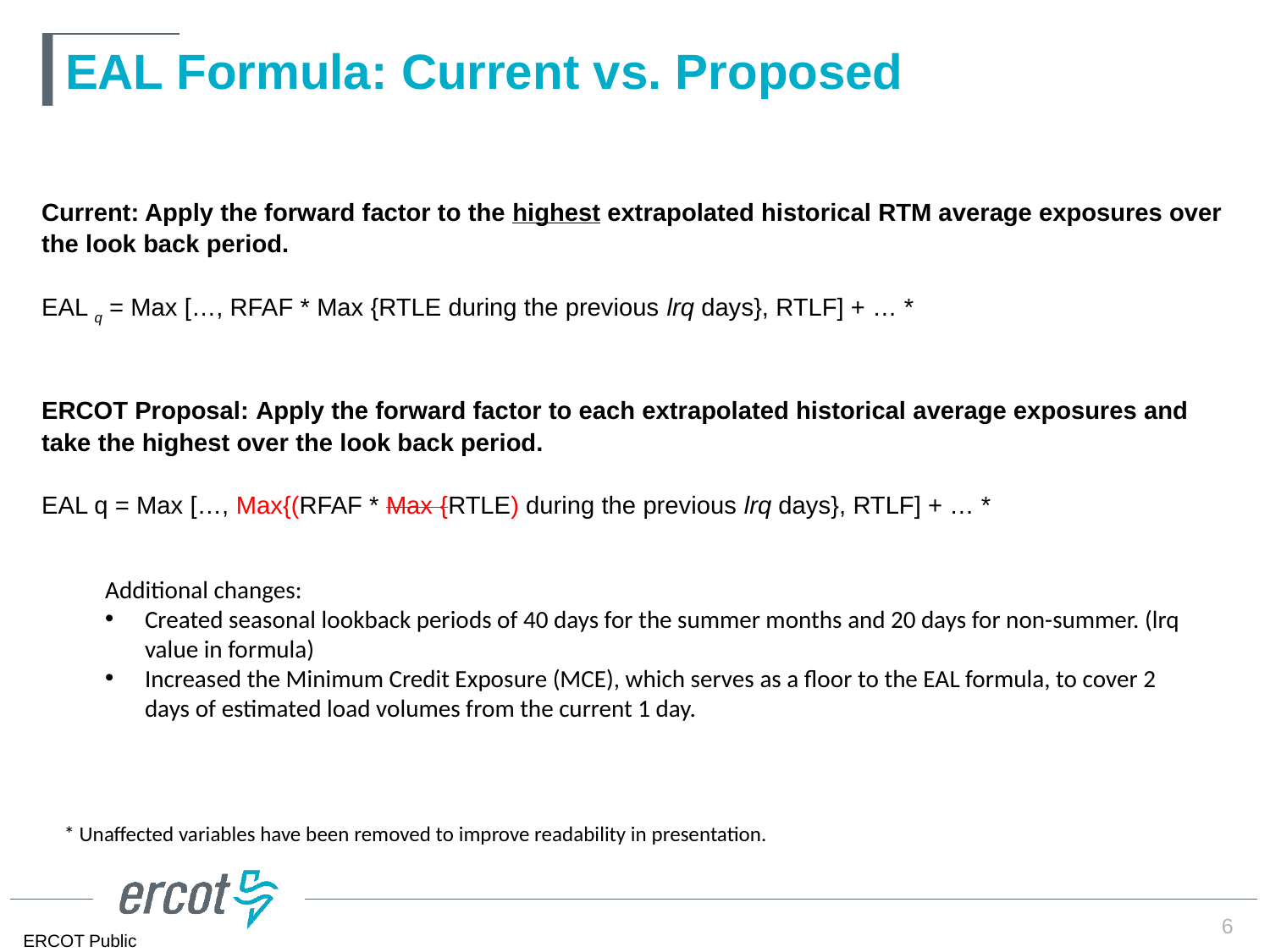

# EAL Formula: Current vs. Proposed

Current: Apply the forward factor to the highest extrapolated historical RTM average exposures over the look back period.

EAL q = Max […, RFAF * Max {RTLE during the previous lrq days}, RTLF] + … *

ERCOT Proposal: Apply the forward factor to each extrapolated historical average exposures and take the highest over the look back period.

EAL q = Max […, Max{(RFAF * Max {RTLE) during the previous lrq days}, RTLF] + … *

Additional changes:
Created seasonal lookback periods of 40 days for the summer months and 20 days for non-summer. (lrq value in formula)
Increased the Minimum Credit Exposure (MCE), which serves as a floor to the EAL formula, to cover 2 days of estimated load volumes from the current 1 day.
* Unaffected variables have been removed to improve readability in presentation.
6